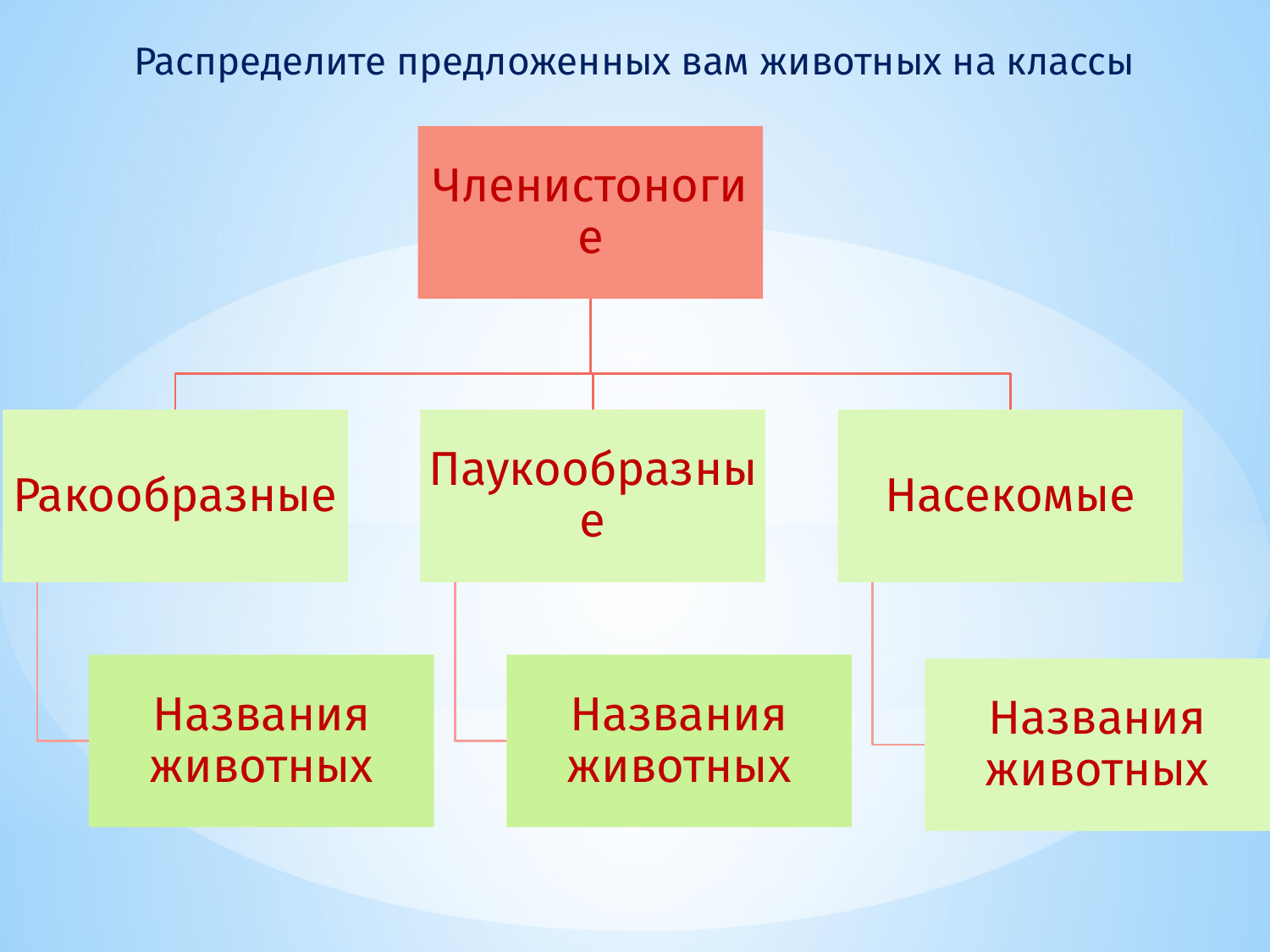

Распределите предложенных вам животных на классы

Членистоногие
Ракообразные
Названия животных
Паукообразные
Названия животных
Насекомые
Названия животных